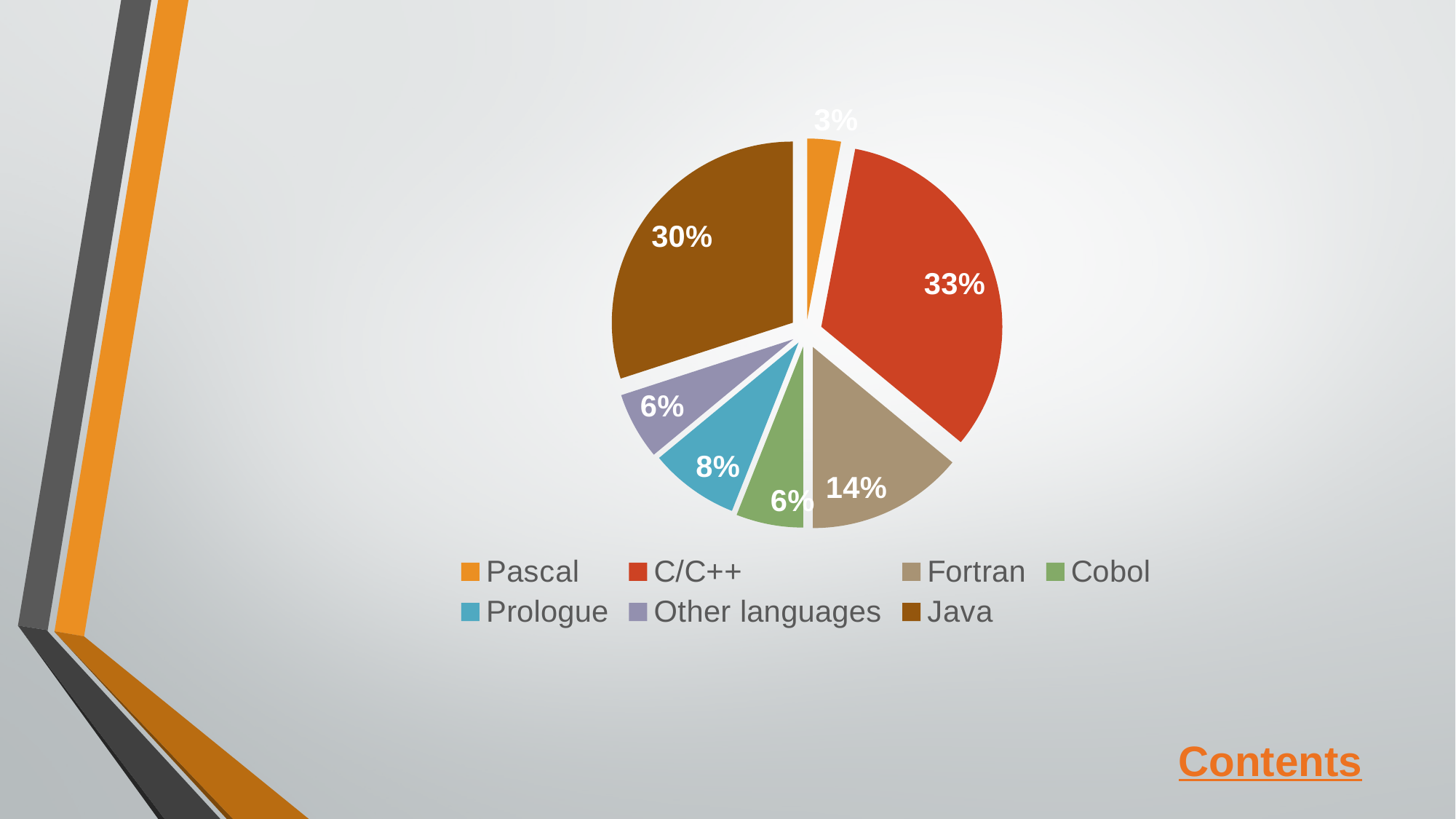

### Chart

| Category | Rating demand Programming Languages |
|---|---|
| Pascal | 0.030000000000000002 |
| C/C++ | 0.33000000000000007 |
| Fortran | 0.14 |
| Cobol | 0.060000000000000005 |
| Prologue | 0.08000000000000002 |
| Other languages | 0.060000000000000005 |
| Java | 0.30000000000000004 |
Contents